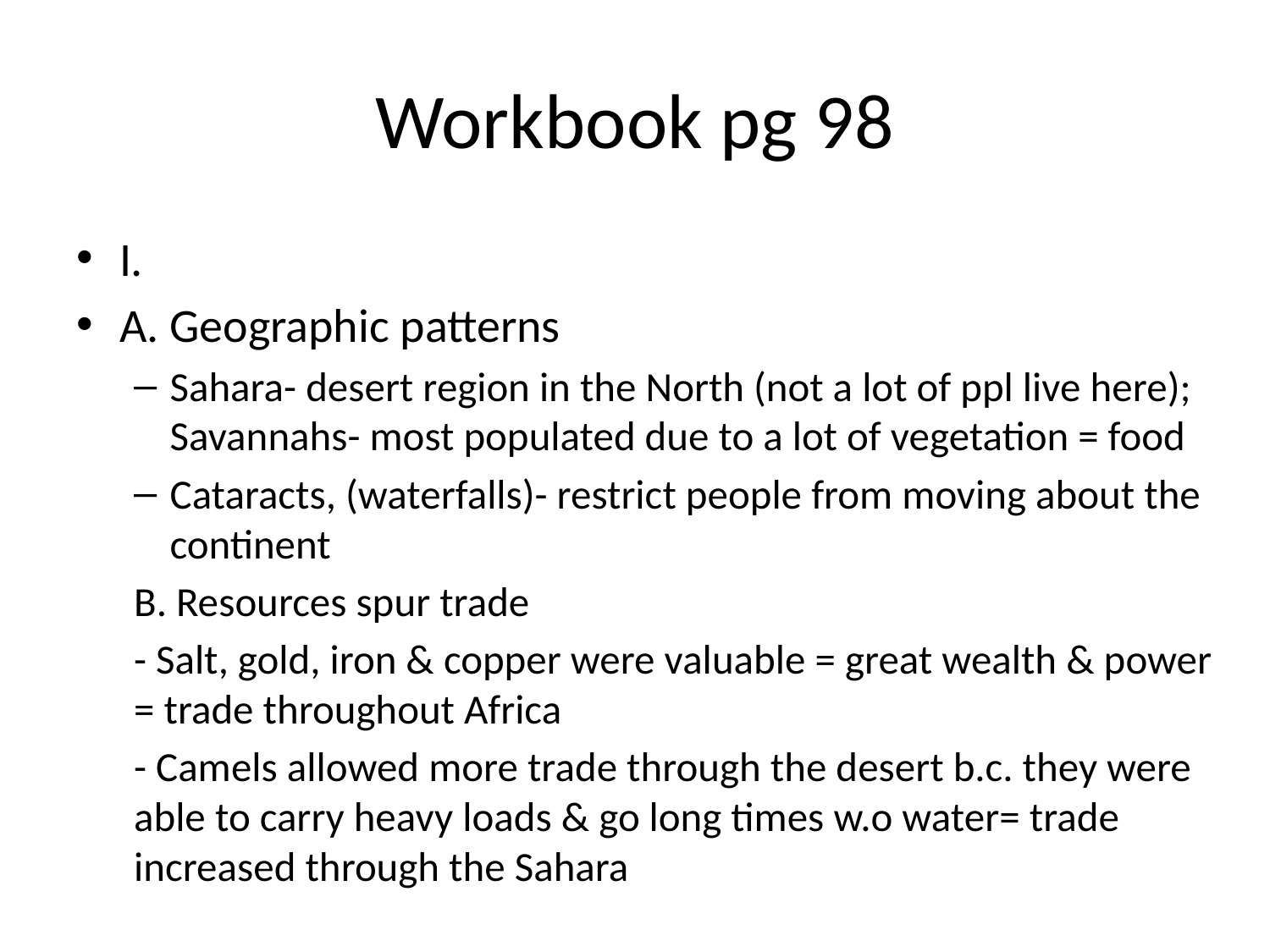

# Workbook pg 98
I.
A. Geographic patterns
Sahara- desert region in the North (not a lot of ppl live here); Savannahs- most populated due to a lot of vegetation = food
Cataracts, (waterfalls)- restrict people from moving about the continent
B. Resources spur trade
	- Salt, gold, iron & copper were valuable = great wealth & power = trade throughout Africa
	- Camels allowed more trade through the desert b.c. they were able to carry heavy loads & go long times w.o water= trade increased through the Sahara